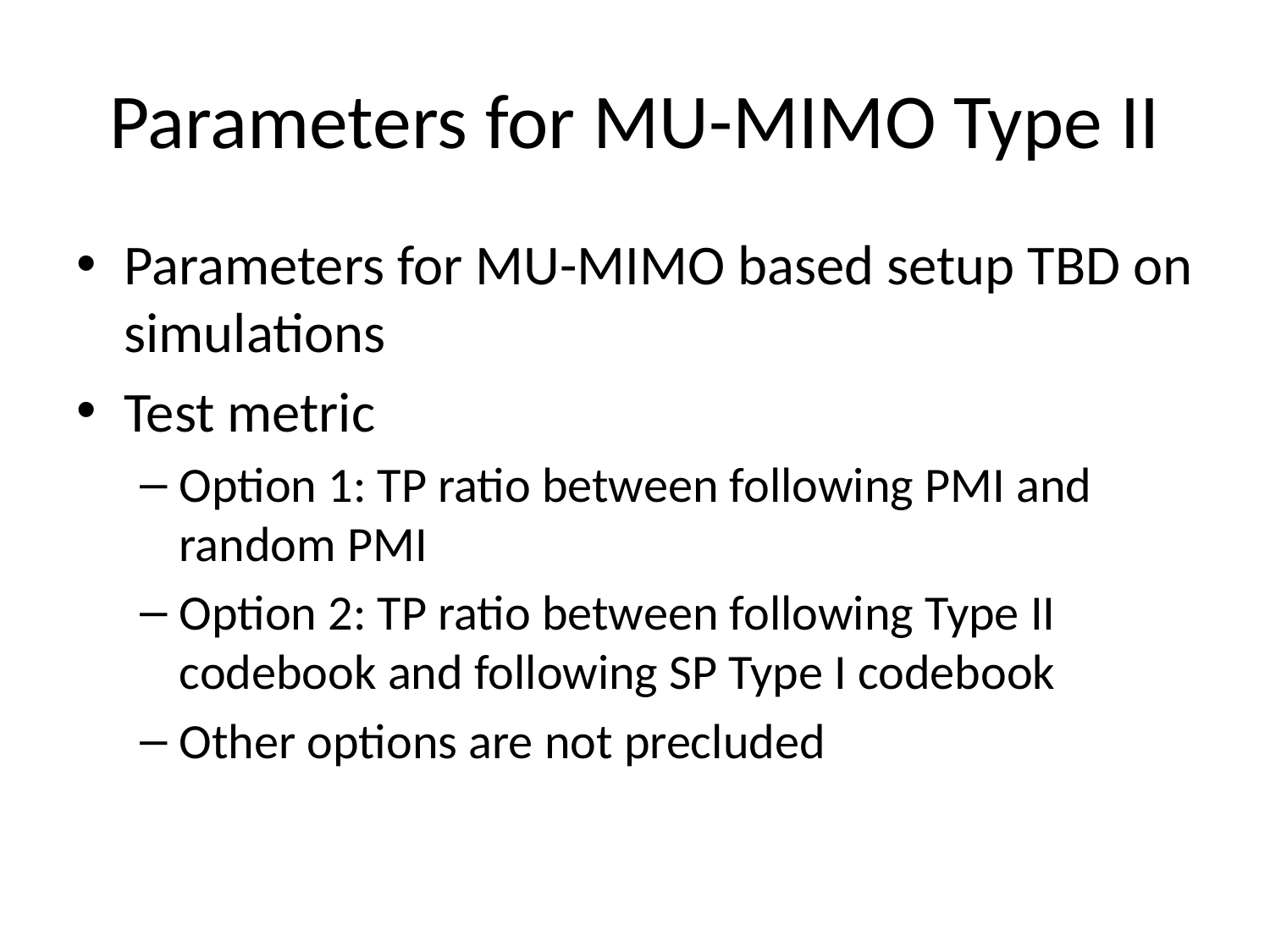

# Parameters for MU-MIMO Type II
Parameters for MU-MIMO based setup TBD on simulations
Test metric
Option 1: TP ratio between following PMI and random PMI
Option 2: TP ratio between following Type II codebook and following SP Type I codebook
Other options are not precluded